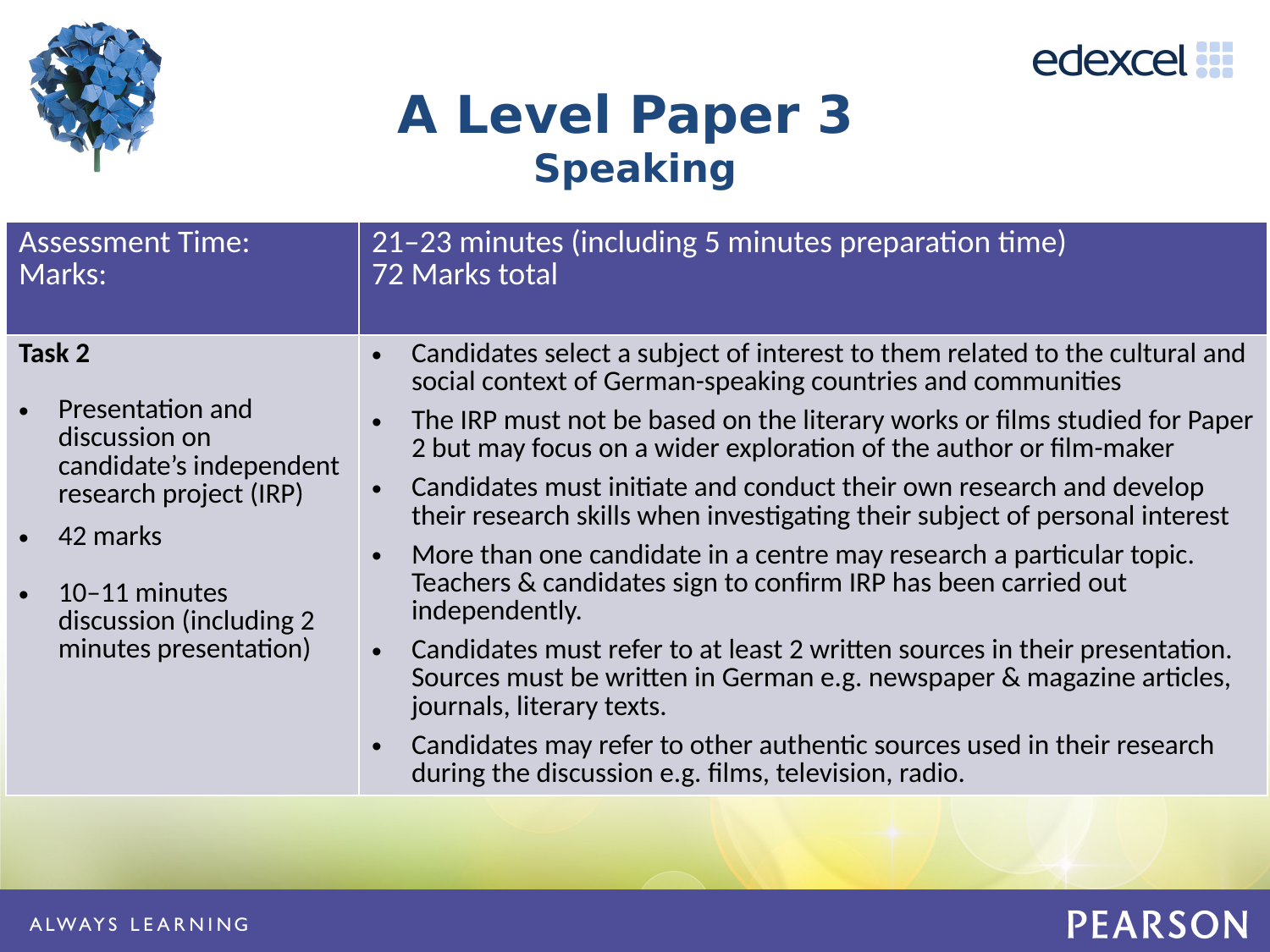

# A Level Paper 3 Speaking
| Assessment Time: Marks: | 21–23 minutes (including 5 minutes preparation time) 72 Marks total |
| --- | --- |
| Task 2 Presentation and discussion on candidate’s independent research project (IRP) 42 marks 10–11 minutes discussion (including 2 minutes presentation) | Candidates select a subject of interest to them related to the cultural and social context of German-speaking countries and communities The IRP must not be based on the literary works or films studied for Paper 2 but may focus on a wider exploration of the author or film-maker Candidates must initiate and conduct their own research and develop their research skills when investigating their subject of personal interest More than one candidate in a centre may research a particular topic. Teachers & candidates sign to confirm IRP has been carried out independently. Candidates must refer to at least 2 written sources in their presentation. Sources must be written in German e.g. newspaper & magazine articles, journals, literary texts. Candidates may refer to other authentic sources used in their research during the discussion e.g. films, television, radio. |